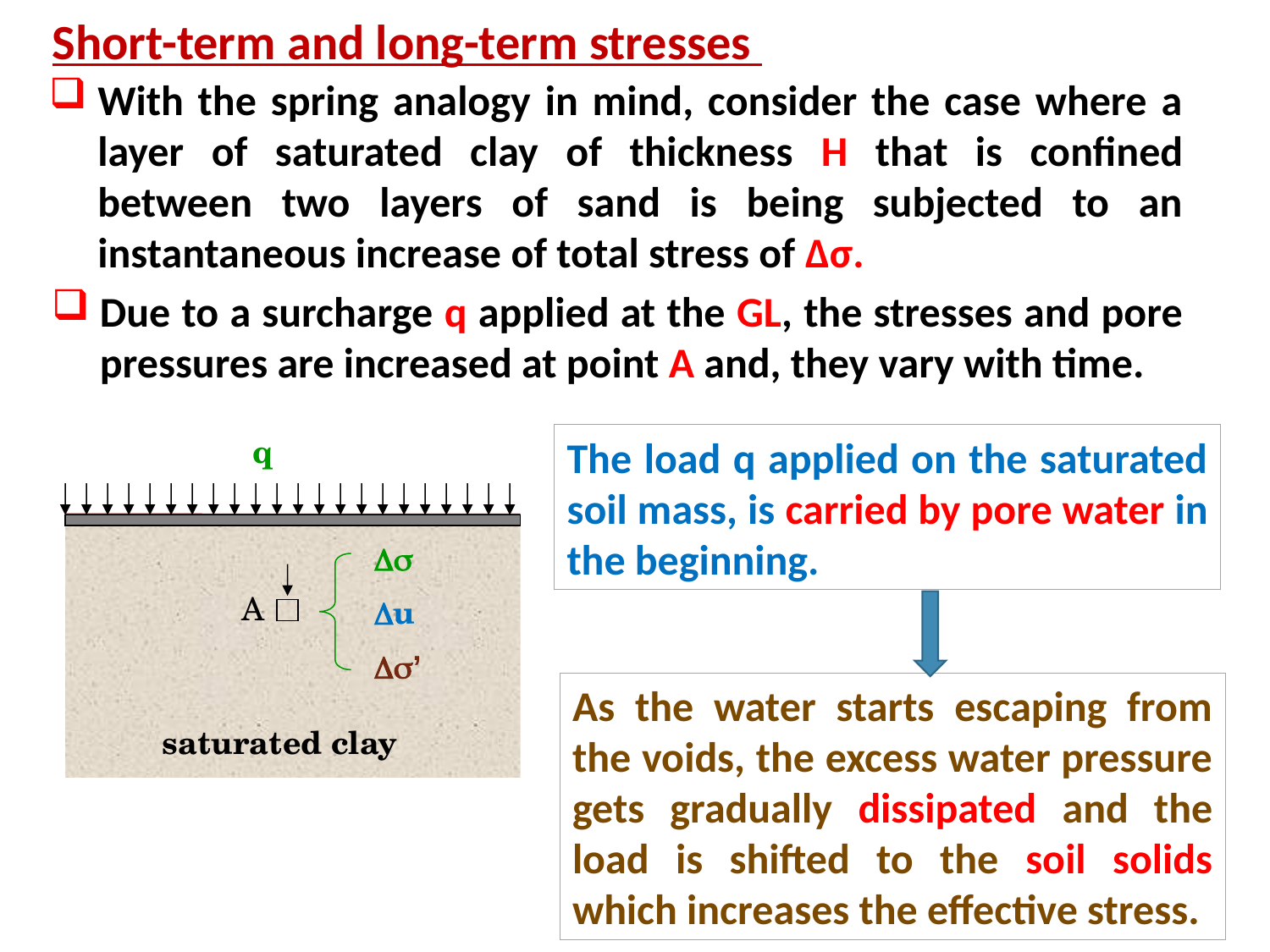

Short-term and long-term stresses
With the spring analogy in mind, consider the case where a layer of saturated clay of thickness H that is confined between two layers of sand is being subjected to an instantaneous increase of total stress of Δσ.
Due to a surcharge q applied at the GL, the stresses and pore pressures are increased at point A and, they vary with time.
The load q applied on the saturated soil mass, is carried by pore water in the beginning.
q

saturated clay
Δσ
Δu
Δσ’

A

As the water starts escaping from the voids, the excess water pressure gets gradually dissipated and the load is shifted to the soil solids which increases the effective stress.